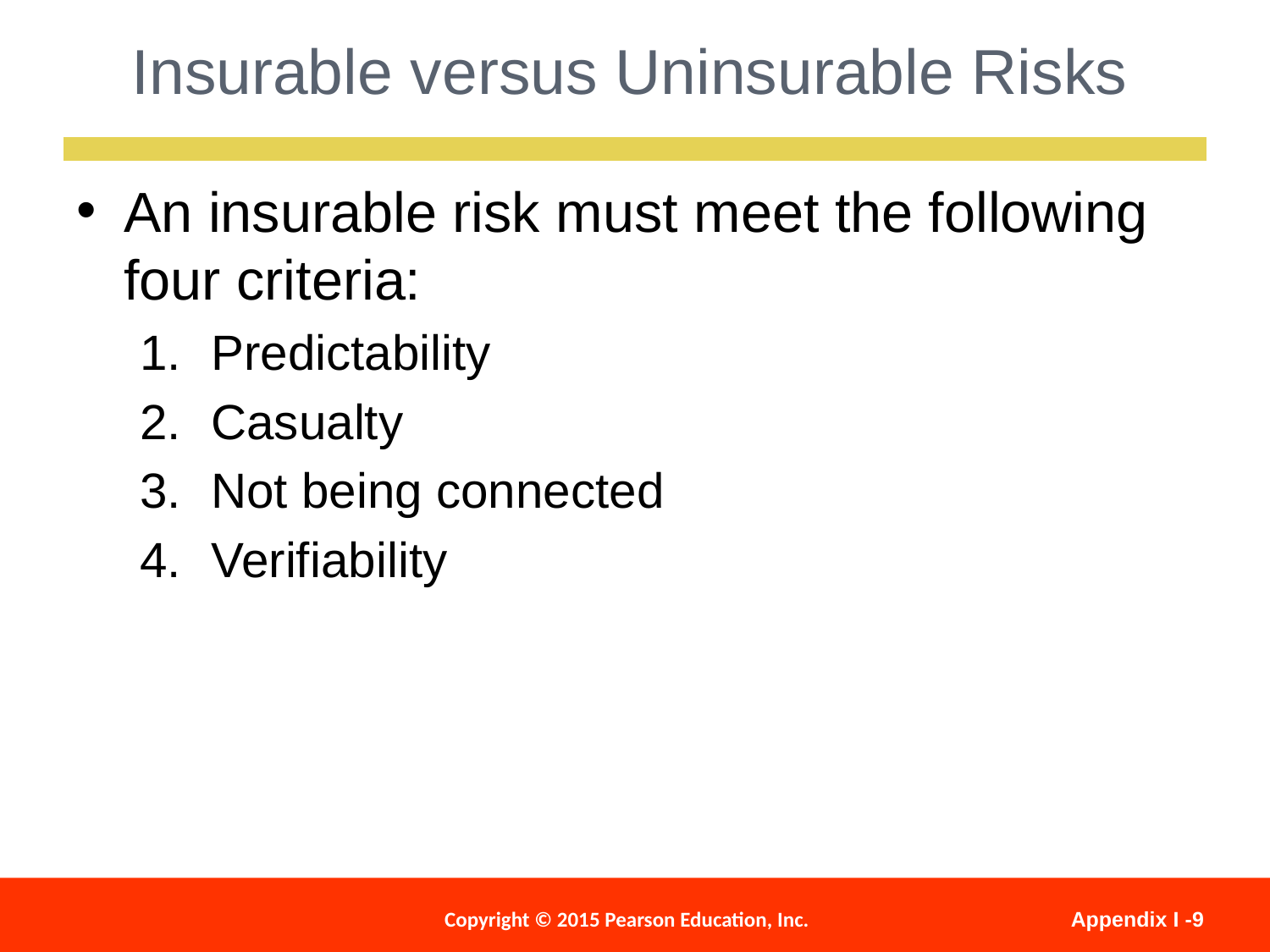

Insurable versus Uninsurable Risks
An insurable risk must meet the following four criteria:
Predictability
Casualty
Not being connected
Verifiability